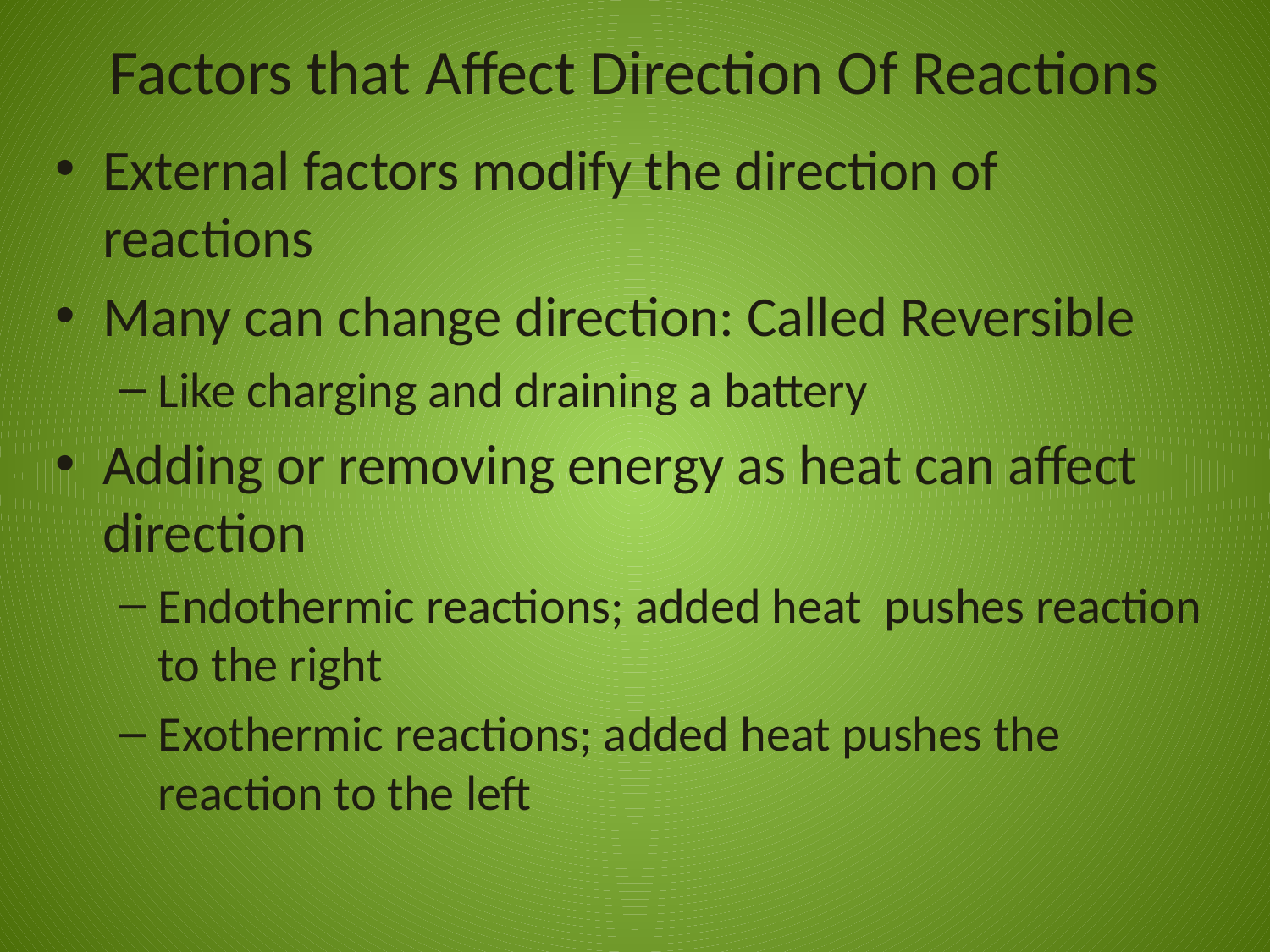

# Factors that Affect Direction Of Reactions
External factors modify the direction of reactions
Many can change direction: Called Reversible
Like charging and draining a battery
Adding or removing energy as heat can affect direction
Endothermic reactions; added heat  pushes reaction to the right
Exothermic reactions; added heat pushes the reaction to the left